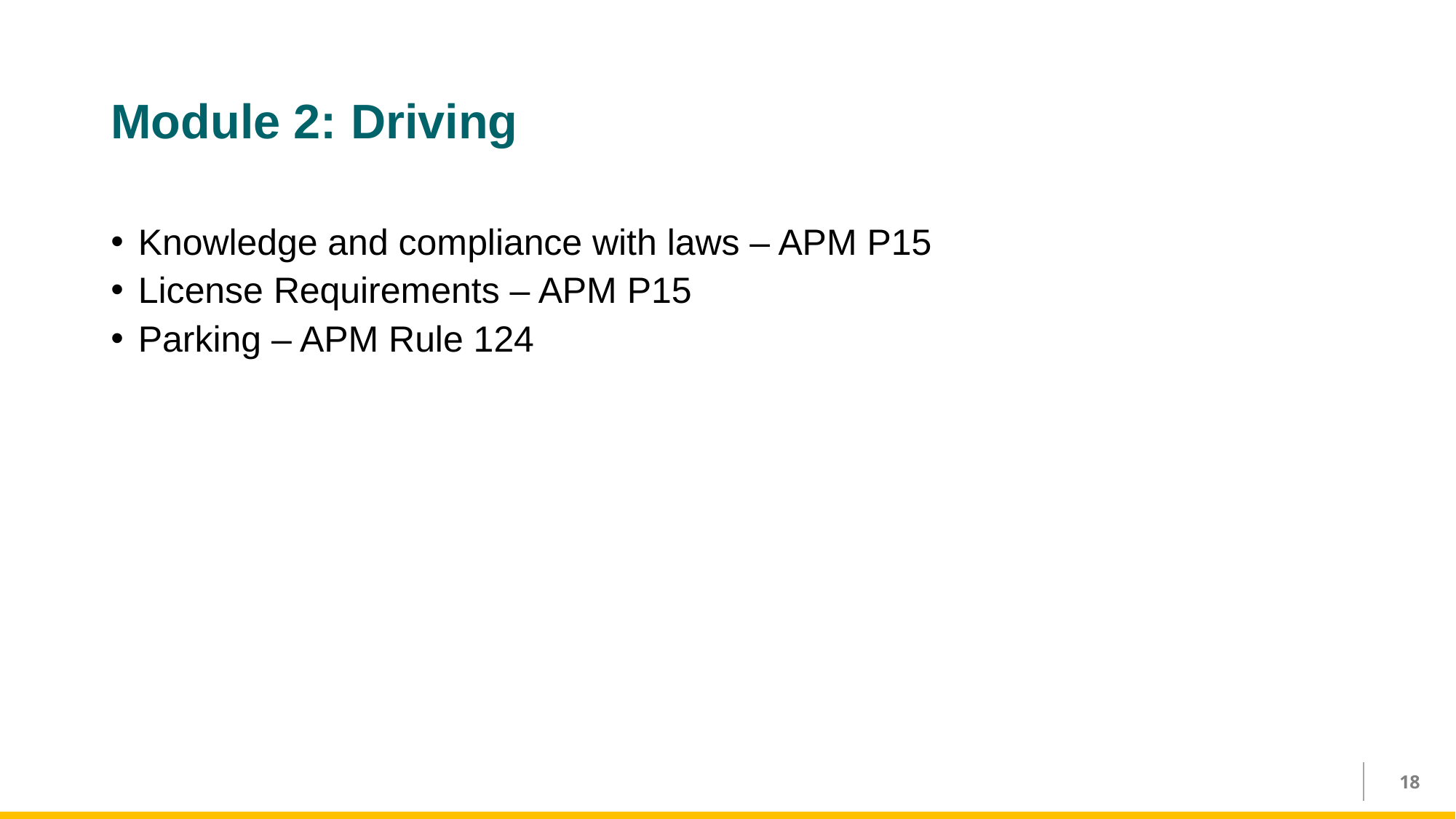

# Module 2: Driving
Knowledge and compliance with laws – APM P15
License Requirements – APM P15
Parking – APM Rule 124